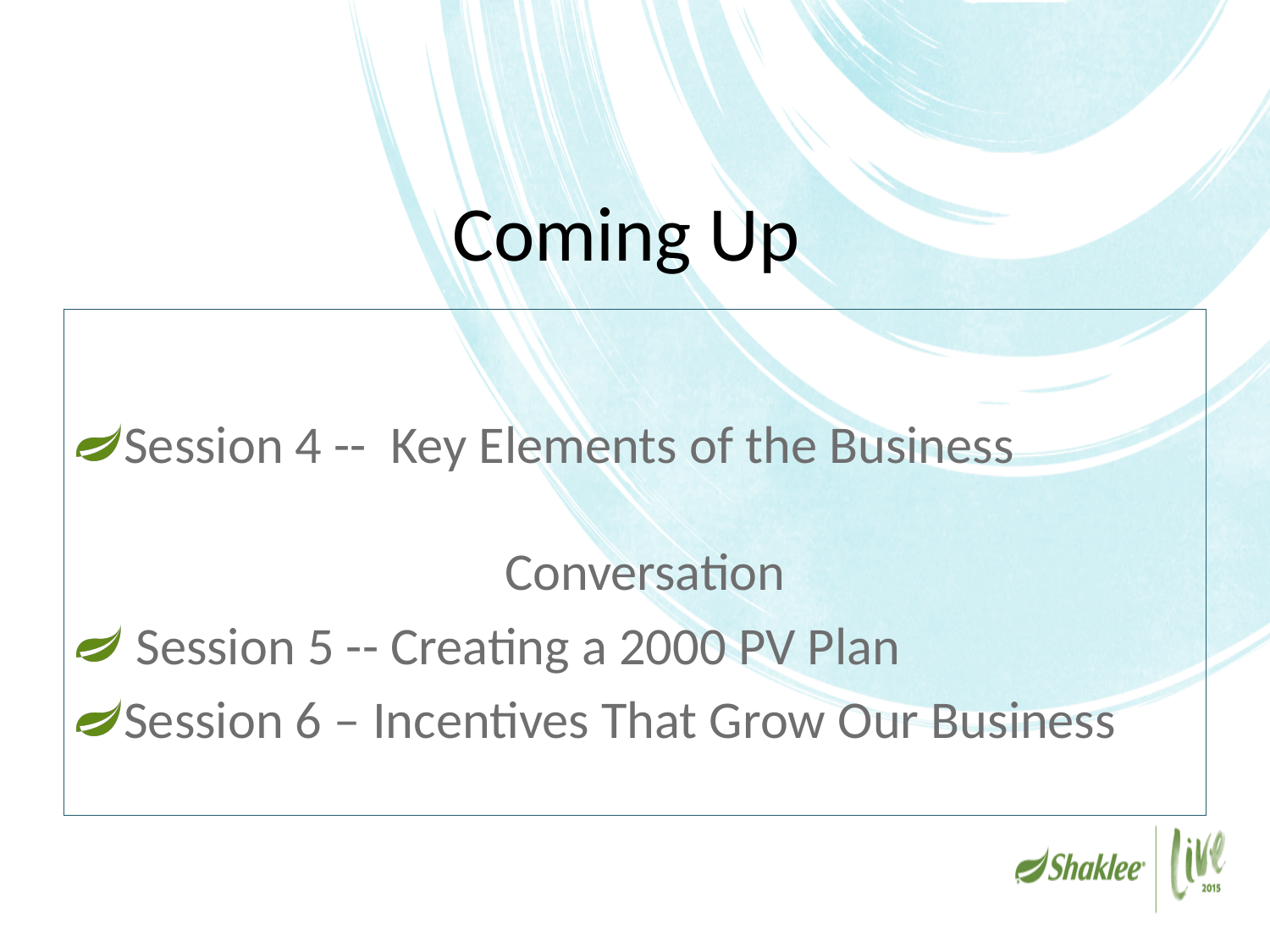

# Coming Up

Session 4 --  Key Elements of the Business 												Conversation
 Session 5 -- Creating a 2000 PV Plan
Session 6 – Incentives That Grow Our Business